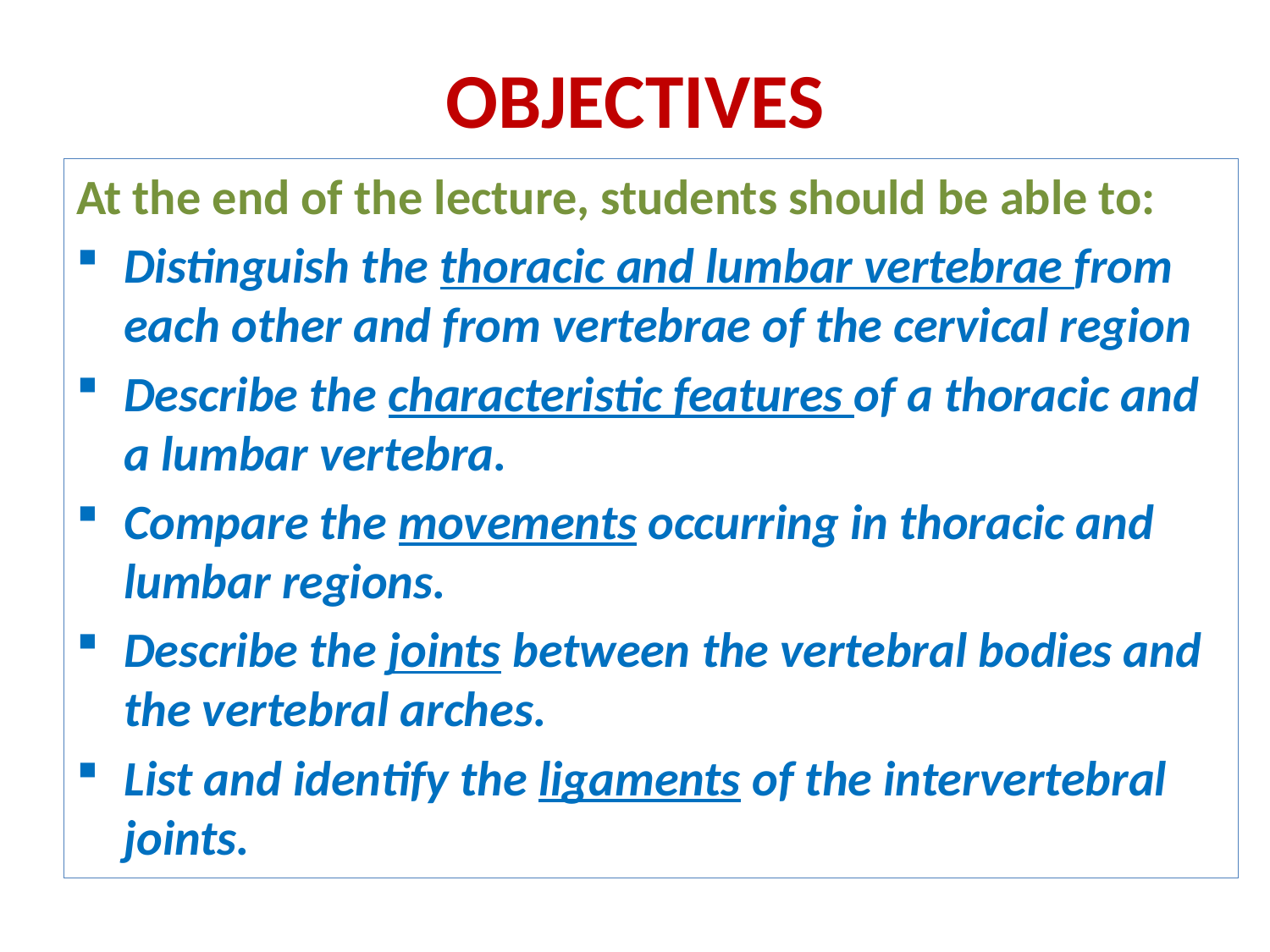

# OBJECTIVES
At the end of the lecture, students should be able to:
Distinguish the thoracic and lumbar vertebrae from each other and from vertebrae of the cervical region
Describe the characteristic features of a thoracic and a lumbar vertebra.
Compare the movements occurring in thoracic and lumbar regions.
Describe the joints between the vertebral bodies and the vertebral arches.
List and identify the ligaments of the intervertebral joints.